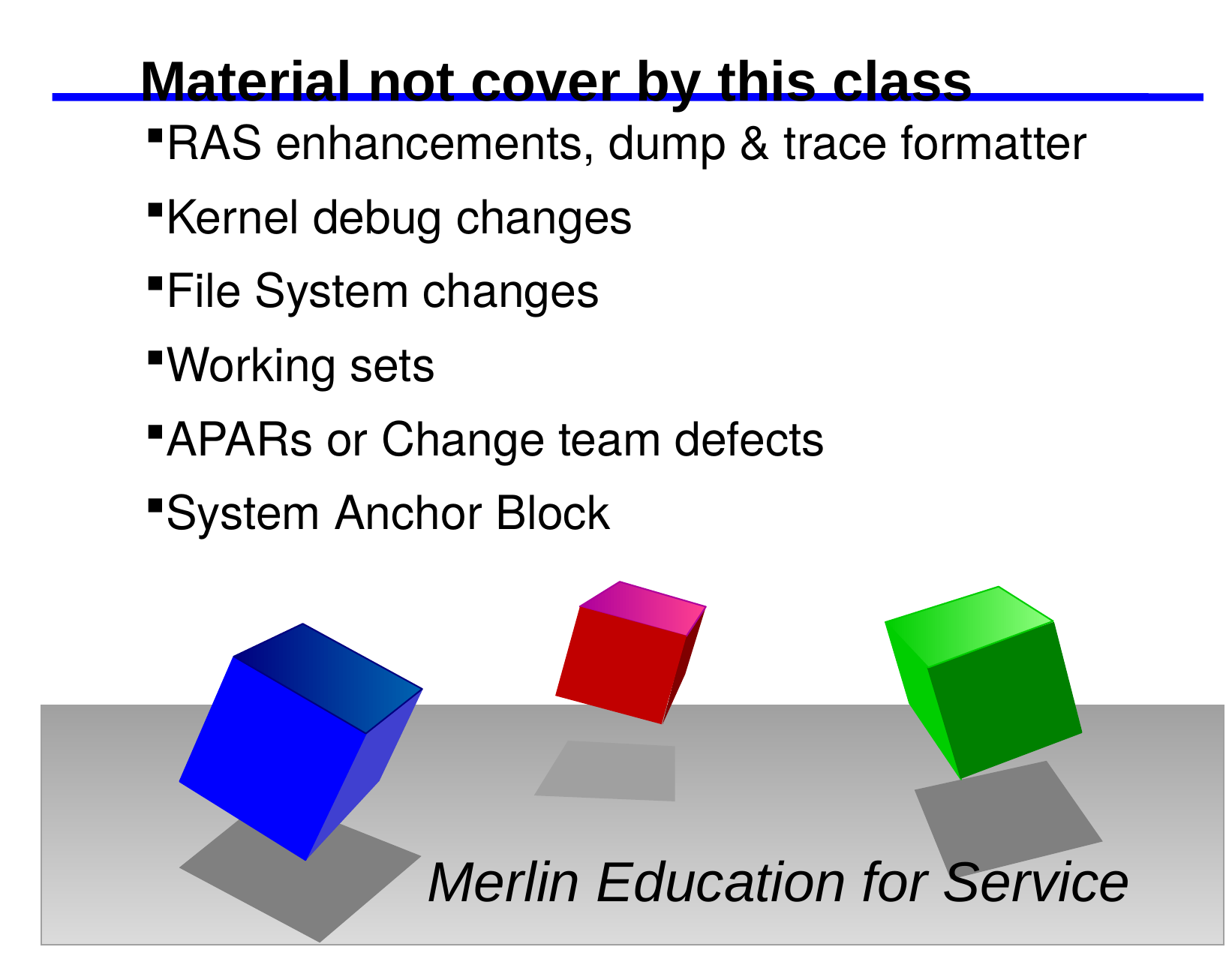

Material not cover by this class

RAS enhancements, dump & trace formatter
Kernel debug changes
File System changes
Working sets
APARs or Change team defects
System Anchor Block

Merlin Education for Service